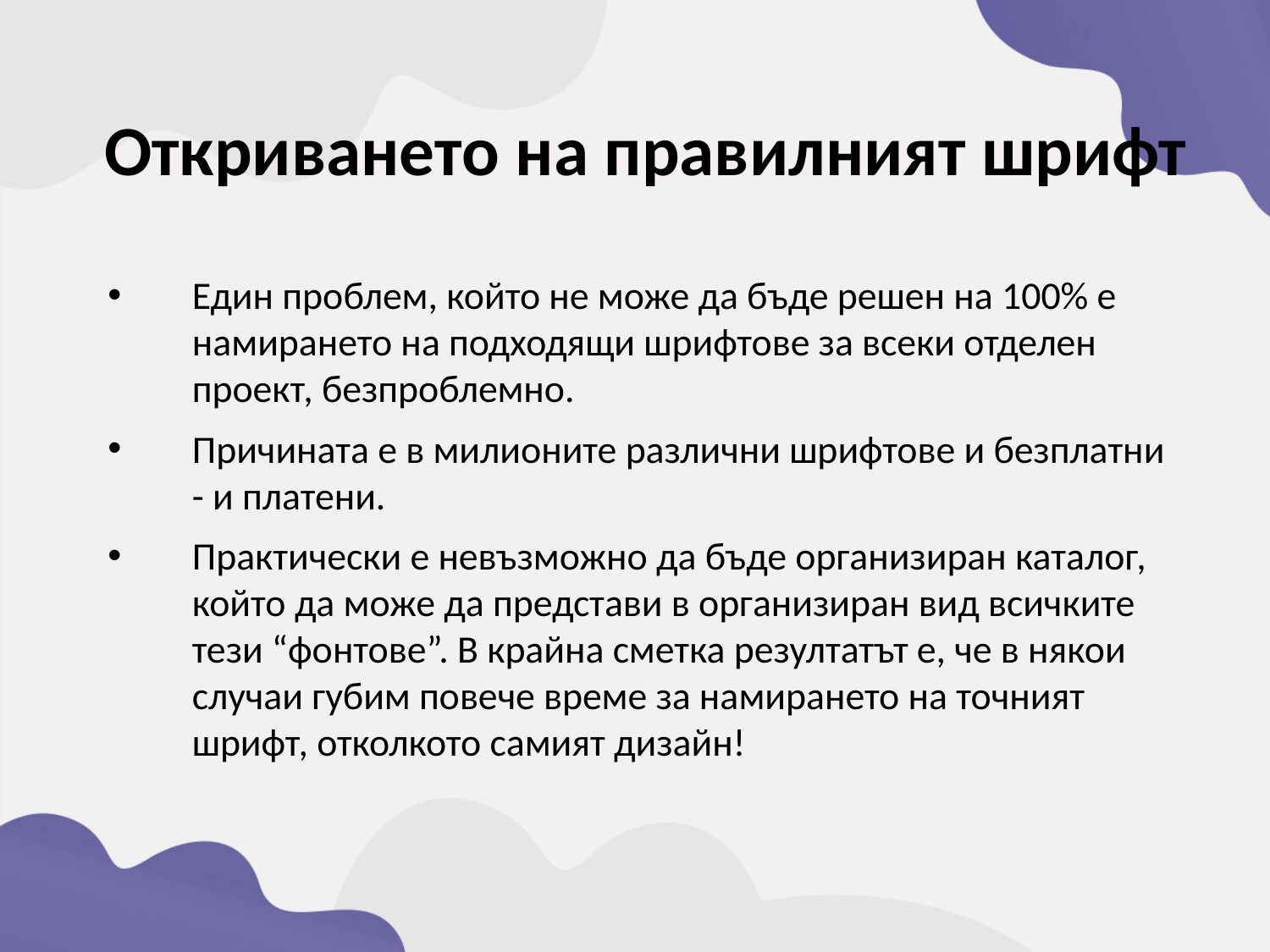

Откриването на правилният шрифт
Един проблем, който не може да бъде решен на 100% е намирането на подходящи шрифтове за всеки отделен проект, безпроблемно.
Причината е в милионите различни шрифтове и безплатни - и платени.
Практически е невъзможно да бъде организиран каталог, който да може да представи в организиран вид всичките тези “фонтове”. В крайна сметка резултатът е, че в някои случаи губим повече време за намирането на точният шрифт, отколкото самият дизайн!